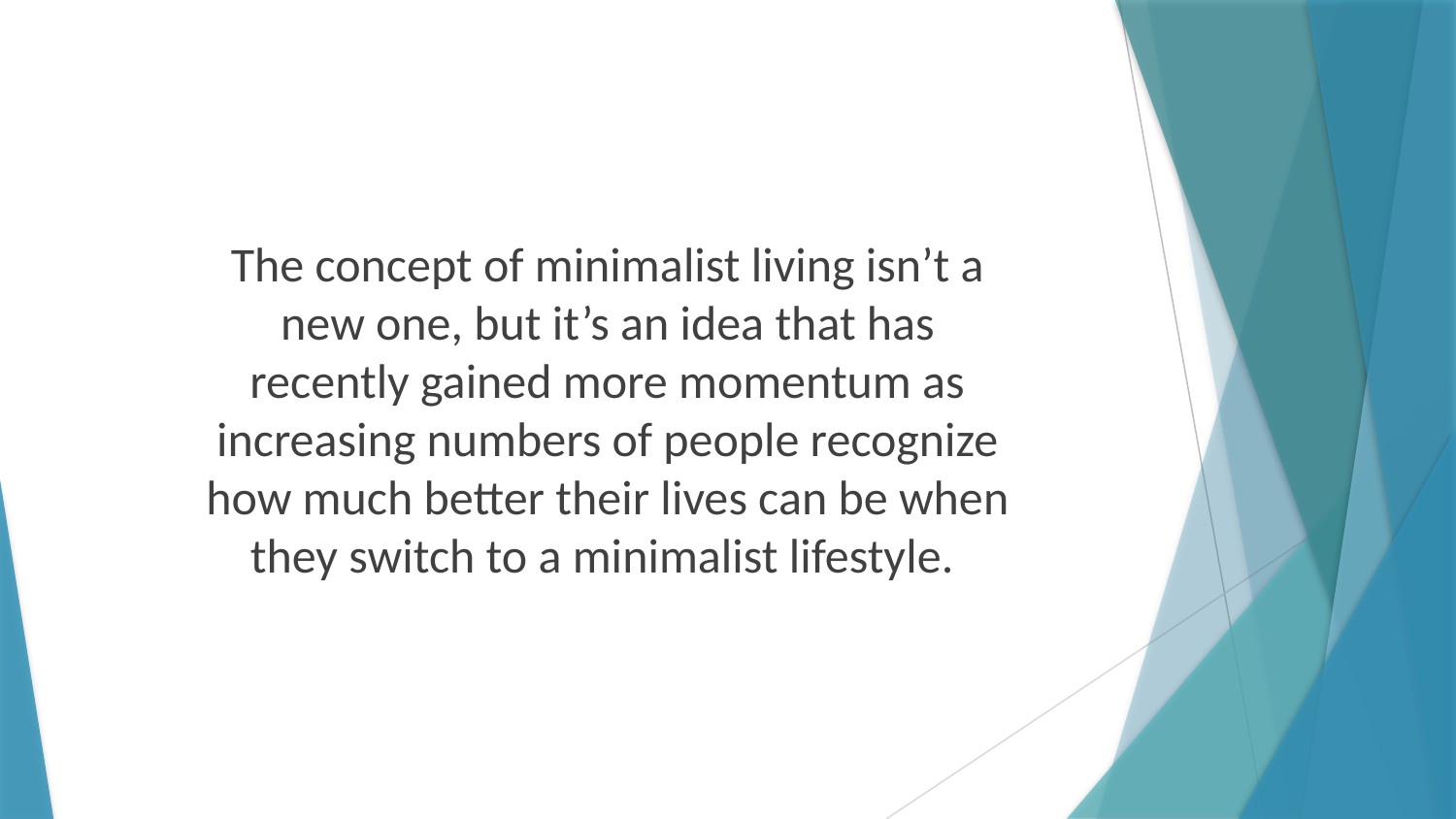

The concept of minimalist living isn’t a new one, but it’s an idea that has recently gained more momentum as increasing numbers of people recognize how much better their lives can be when they switch to a minimalist lifestyle.